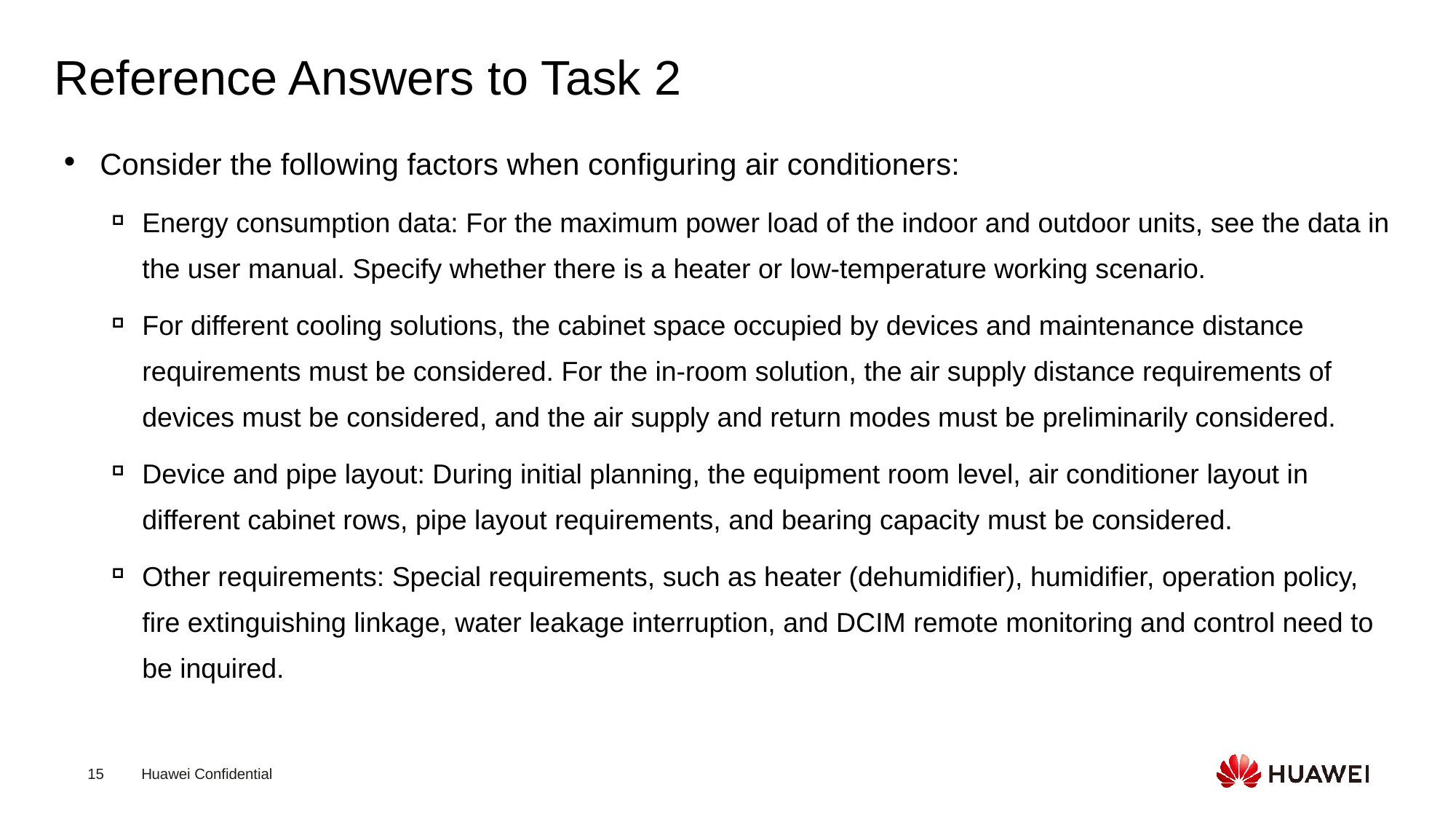

# Reference Answers to Task 2
Consider the following factors when configuring air conditioners:
Energy consumption data: For the maximum power load of the indoor and outdoor units, see the data in the user manual. Specify whether there is a heater or low-temperature working scenario.
For different cooling solutions, the cabinet space occupied by devices and maintenance distance requirements must be considered. For the in-room solution, the air supply distance requirements of devices must be considered, and the air supply and return modes must be preliminarily considered.
Device and pipe layout: During initial planning, the equipment room level, air conditioner layout in different cabinet rows, pipe layout requirements, and bearing capacity must be considered.
Other requirements: Special requirements, such as heater (dehumidifier), humidifier, operation policy, fire extinguishing linkage, water leakage interruption, and DCIM remote monitoring and control need to be inquired.